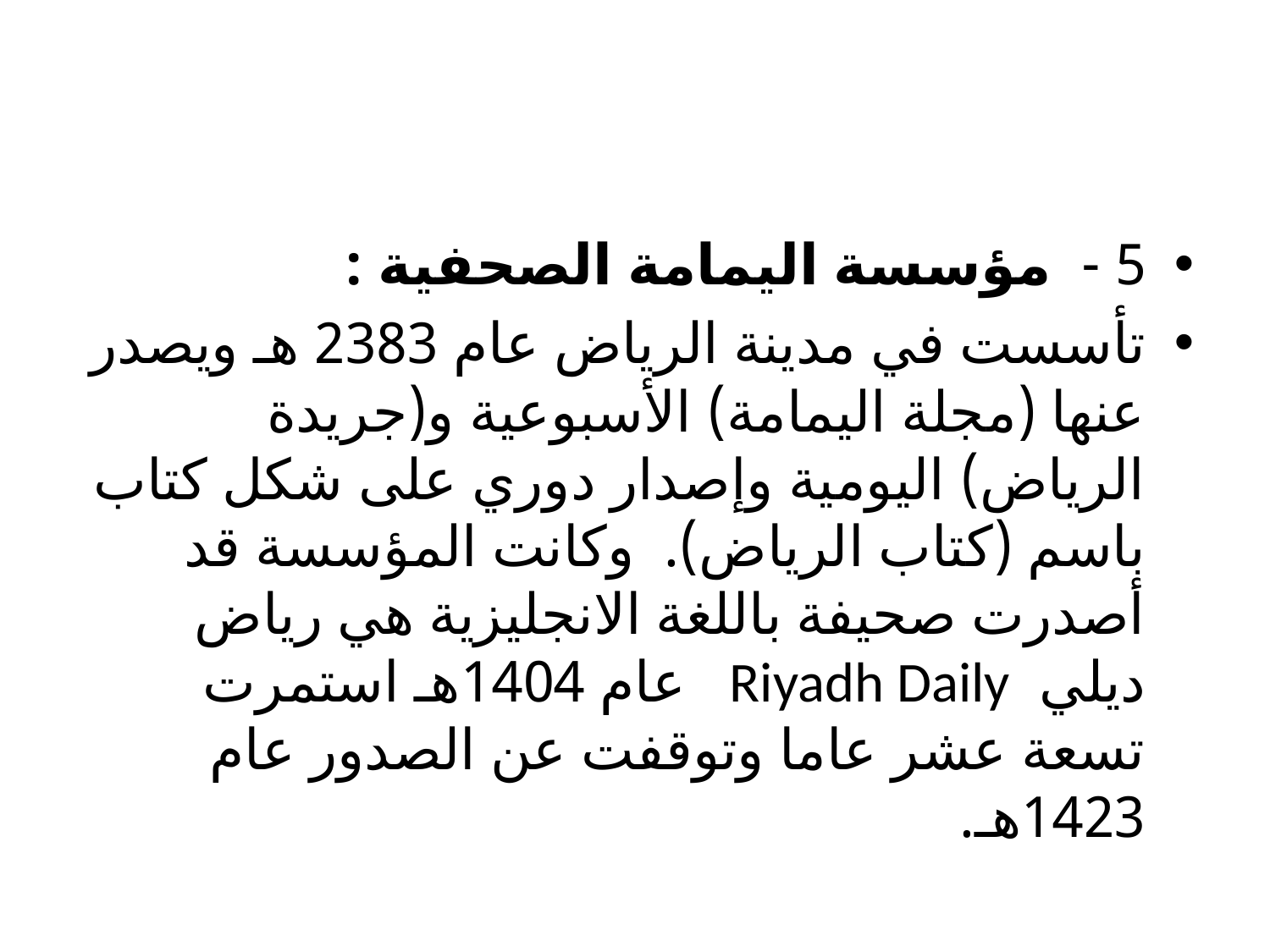

#
5 -  مؤسسة اليمامة الصحفية :
تأسست في مدينة الرياض عام 2383 هـ ويصدر عنها (مجلة اليمامة) الأسبوعية و(جريدة الرياض) اليومية وإصدار دوري على شكل كتاب باسم (كتاب الرياض).  وكانت المؤسسة قد أصدرت صحيفة باللغة الانجليزية هي رياض ديلي  Riyadh Daily   عام 1404هـ استمرت تسعة عشر عاما وتوقفت عن الصدور عام 1423هـ.